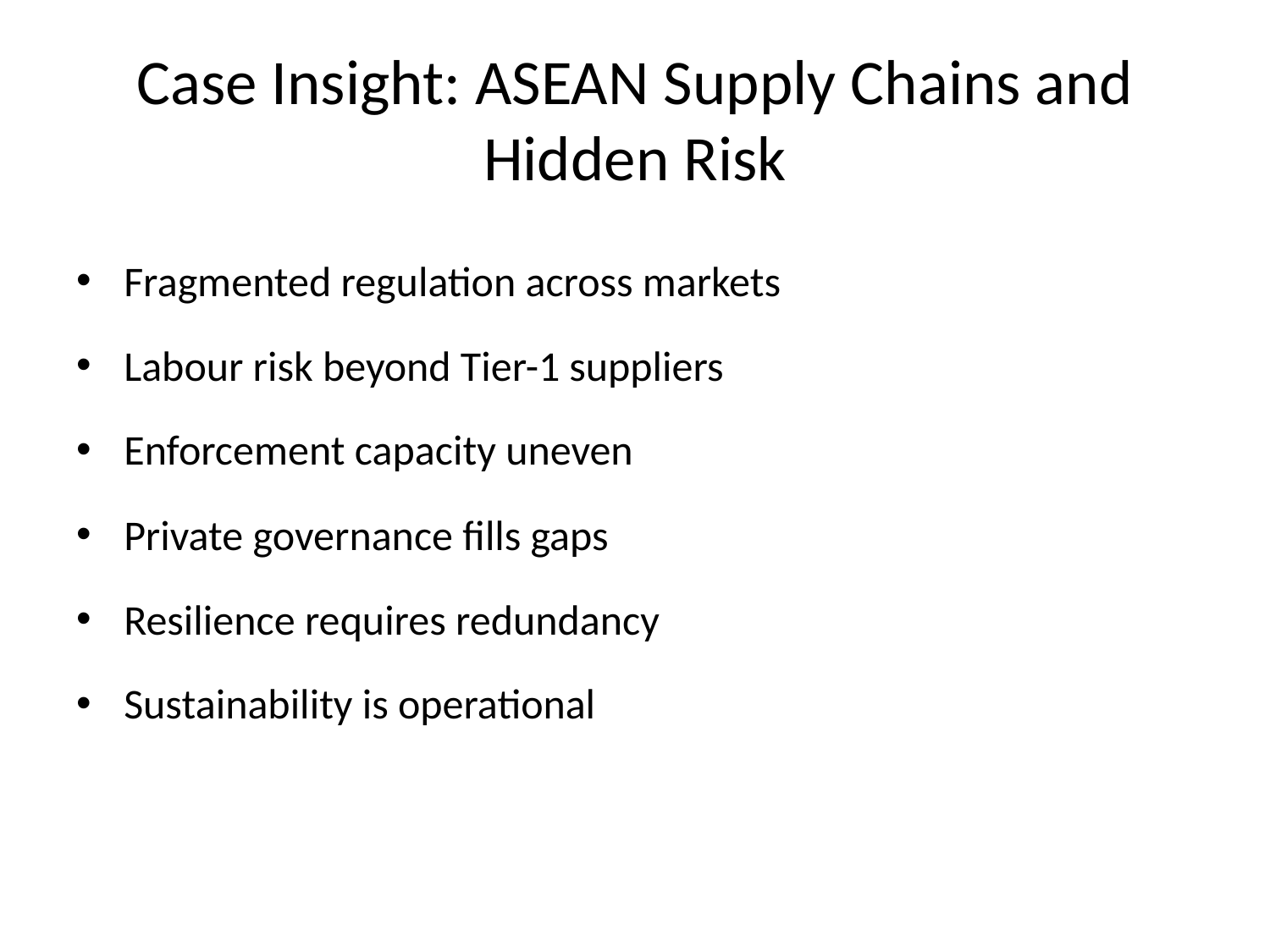

# Case Insight: ASEAN Supply Chains and Hidden Risk
Fragmented regulation across markets
Labour risk beyond Tier-1 suppliers
Enforcement capacity uneven
Private governance fills gaps
Resilience requires redundancy
Sustainability is operational